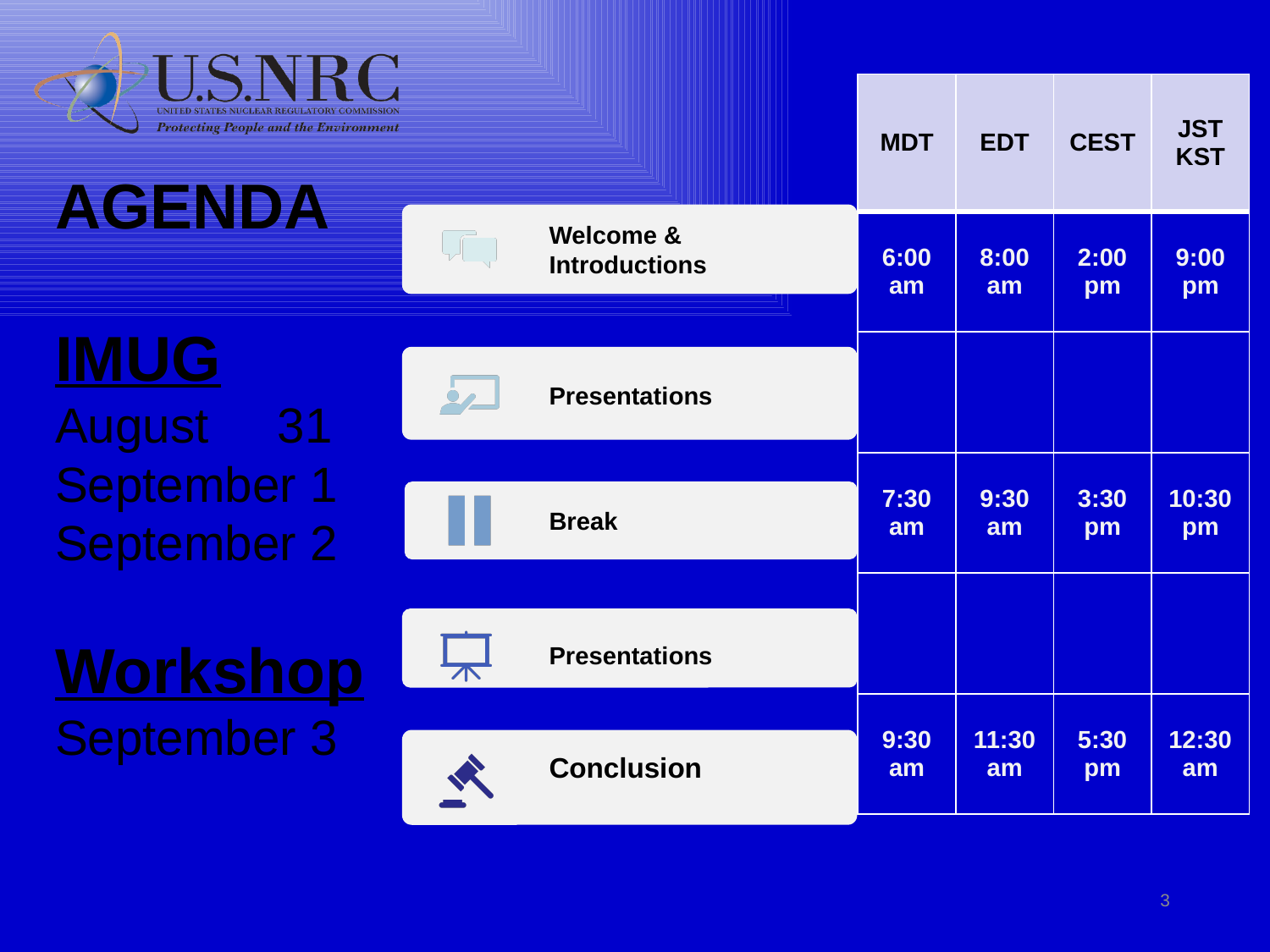

| MDT | EDT | CEST | JST KST |
| --- | --- | --- | --- |
| 6:00 am | 8:00 am | 2:00 pm | 9:00 pm |
|  |  |  |  |
| 7:30 am | 9:30 am | 3:30 pm | 10:30 pm |
|  |  |  |  |
| 9:30 am | 11:30 am | 5:30 pm | 12:30 am |
# AGENDA IMUG August     31 September 1 September 2 Workshop September 3
Welcome & Introductions
Presentations
Break
Presentations
Conclusion
3